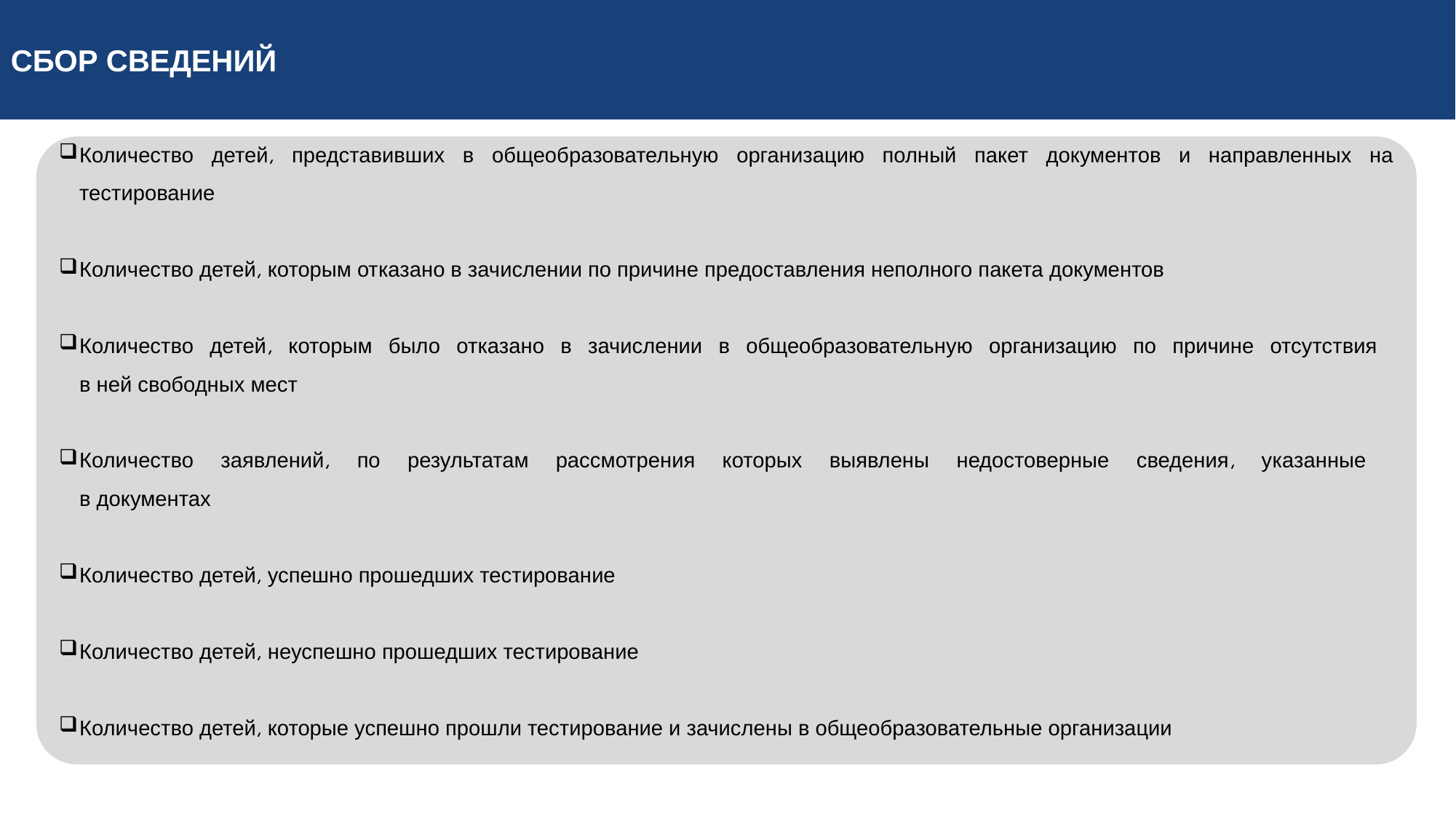

СБОР СВЕДЕНИЙ
Количество детей, представивших в общеобразовательную организацию полный пакет документов и направленных на тестирование

Количество детей, которым отказано в зачислении по причине предоставления неполного пакета документов

Количество детей, которым было отказано в зачислении в общеобразовательную организацию по причине отсутствия
в ней свободных мест

Количество заявлений, по результатам рассмотрения которых выявлены недостоверные сведения, указанные
в документах

Количество детей, успешно прошедших тестирование

Количество детей, неуспешно прошедших тестирование

Количество детей, которые успешно прошли тестирование и зачислены в общеобразовательные организации